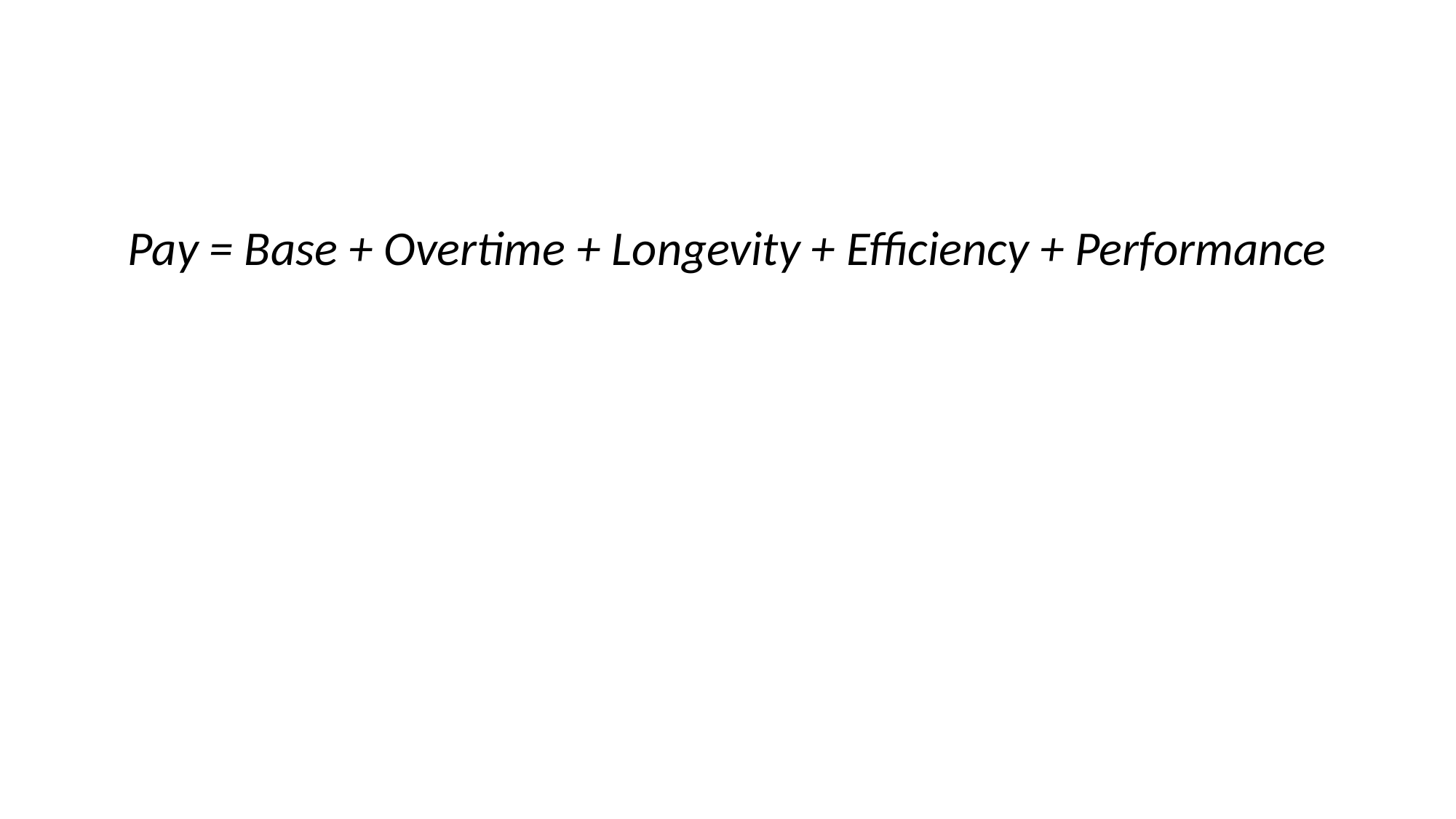

Pay = Base + Overtime + Longevity + Efficiency + Performance